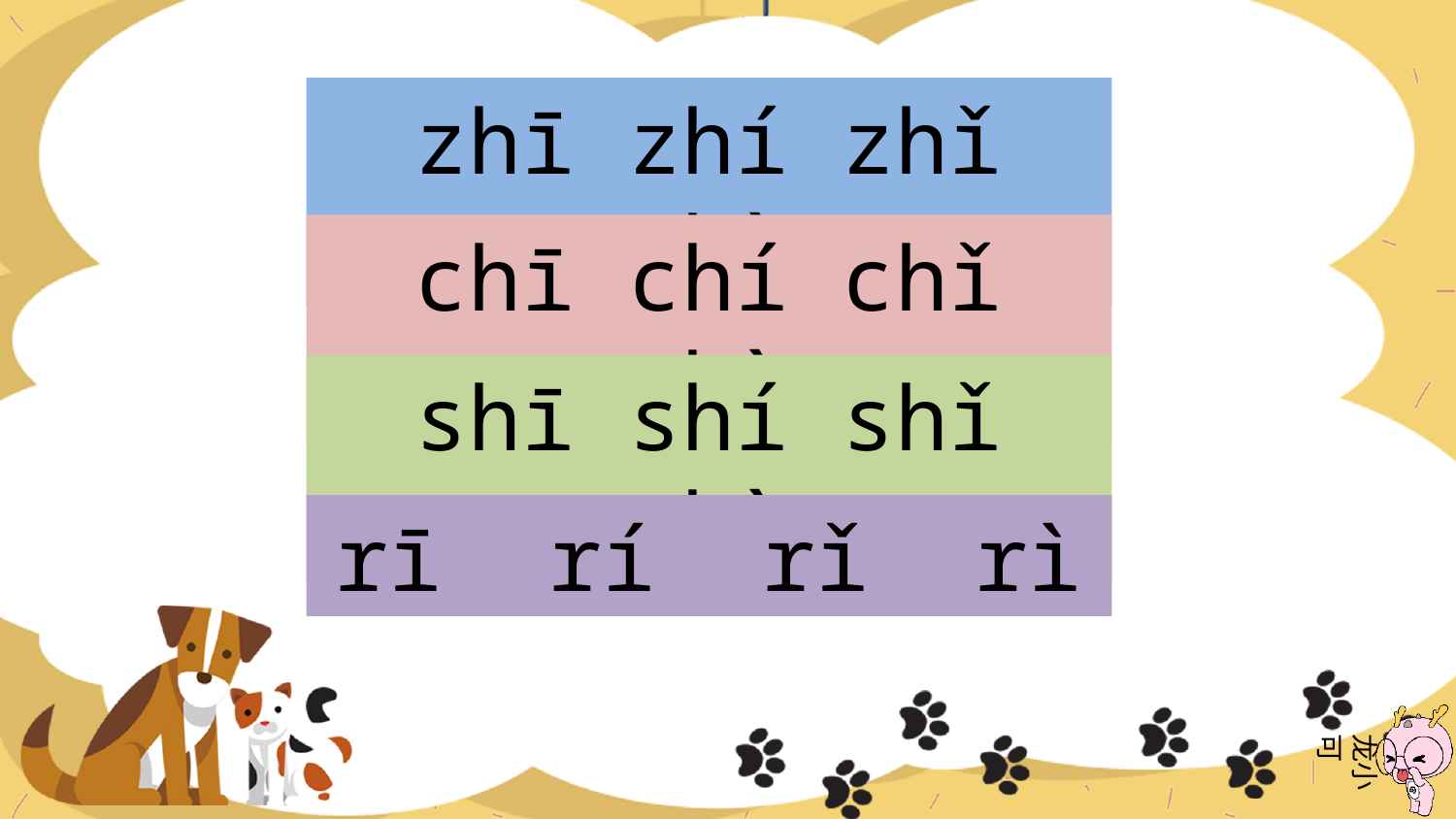

zhī zhí zhǐ zhì
chī chí chǐ chì
shī shí shǐ shì
rī  rí  rǐ  rì